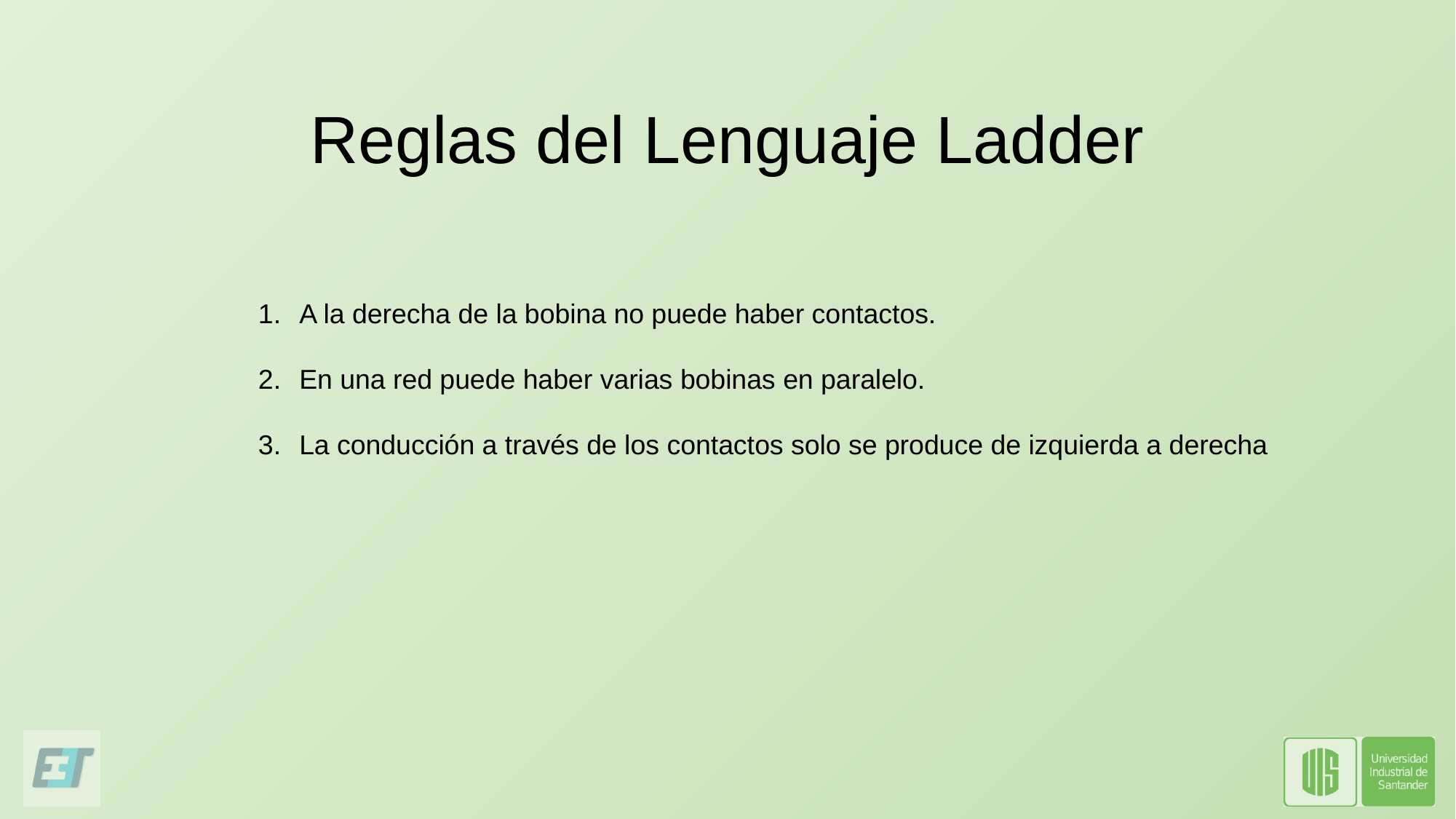

# Reglas del Lenguaje Ladder
A la derecha de la bobina no puede haber contactos.
En una red puede haber varias bobinas en paralelo.
La conducción a través de los contactos solo se produce de izquierda a derecha